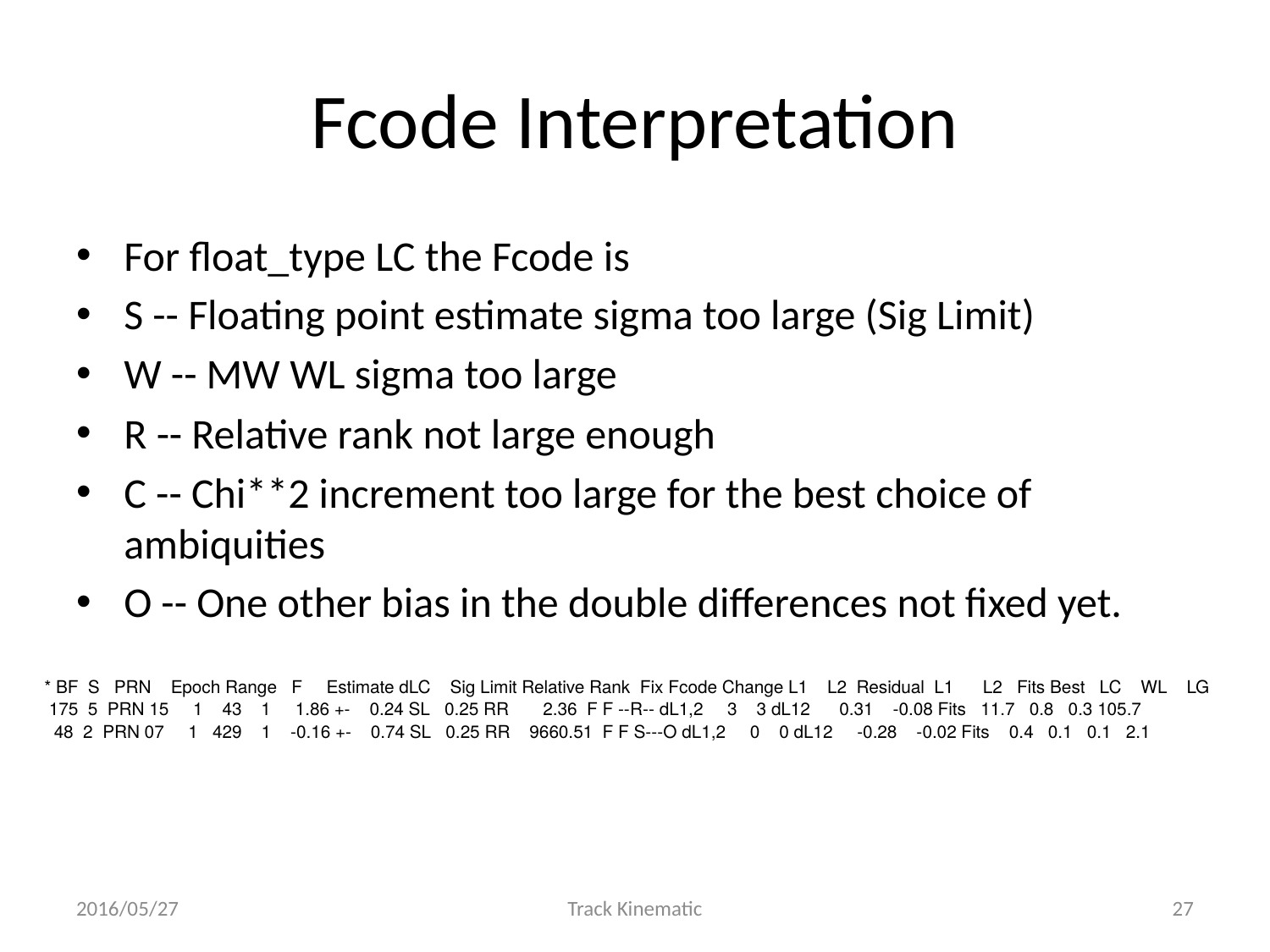

# Fcode Interpretation
For float_type LC the Fcode is
S -- Floating point estimate sigma too large (Sig Limit)
W -- MW WL sigma too large
R -- Relative rank not large enough
C -- Chi**2 increment too large for the best choice of ambiquities
O -- One other bias in the double differences not fixed yet.

* BF  S   PRN    Epoch Range   F     Estimate dLC    Sig Limit Relative Rank  Fix Fcode Change L1    L2  Residual  L1      L2   Fits Best   LC    WL    LG
 175  5  PRN 15     1    43    1     1.86 +-    0.24 SL   0.25 RR       2.36  F F --R-- dL1,2     3    3 dL12      0.31    -0.08 Fits   11.7   0.8   0.3 105.7
  48  2  PRN 07     1   429    1    -0.16 +-    0.74 SL   0.25 RR    9660.51  F F S---O dL1,2     0    0 dL12     -0.28    -0.02 Fits    0.4   0.1   0.1   2.1

2016/05/27
Track Kinematic
27